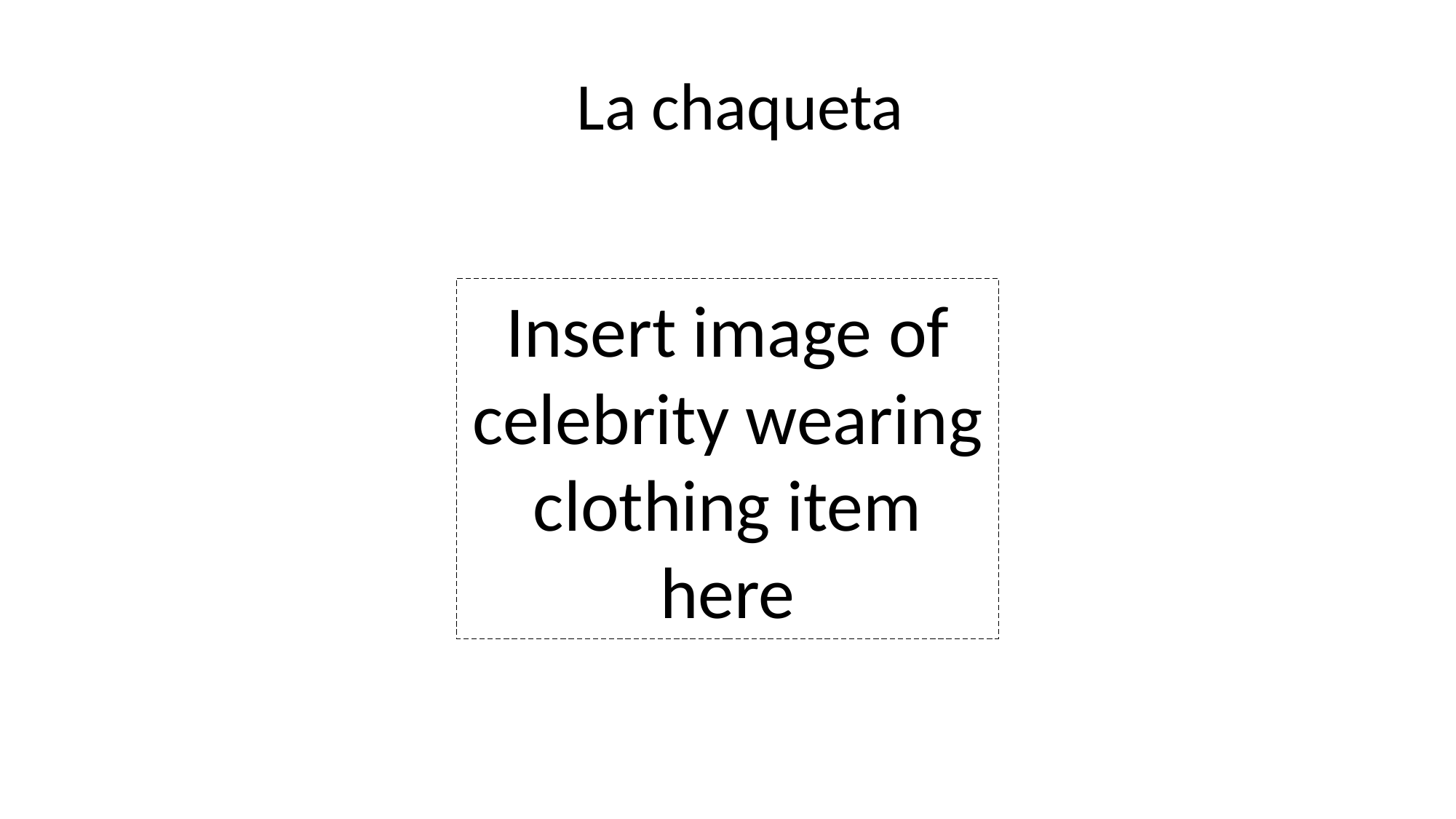

# La chaqueta
Insert image of celebrity wearing clothing item here